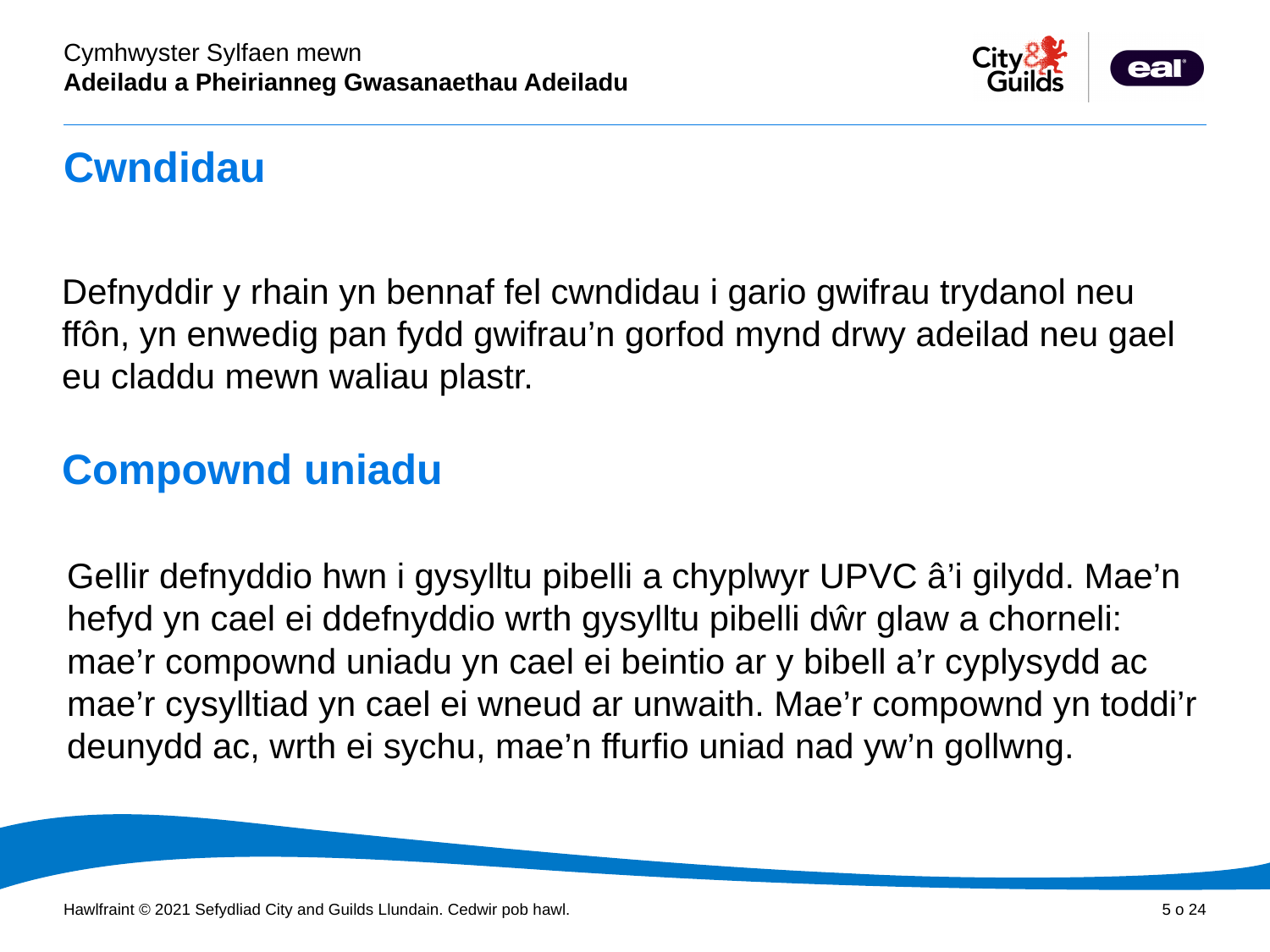

# Cwndidau

Defnyddir y rhain yn bennaf fel cwndidau i gario gwifrau trydanol neu ffôn, yn enwedig pan fydd gwifrau’n gorfod mynd drwy adeilad neu gael eu claddu mewn waliau plastr.
Compownd uniadu

Gellir defnyddio hwn i gysylltu pibelli a chyplwyr UPVC â’i gilydd. Mae’n
hefyd yn cael ei ddefnyddio wrth gysylltu pibelli dŵr glaw a chorneli: mae’r compownd uniadu yn cael ei beintio ar y bibell a’r cyplysydd ac mae’r cysylltiad yn cael ei wneud ar unwaith. Mae’r compownd yn toddi’r deunydd ac, wrth ei sychu, mae’n ffurfio uniad nad yw’n gollwng.